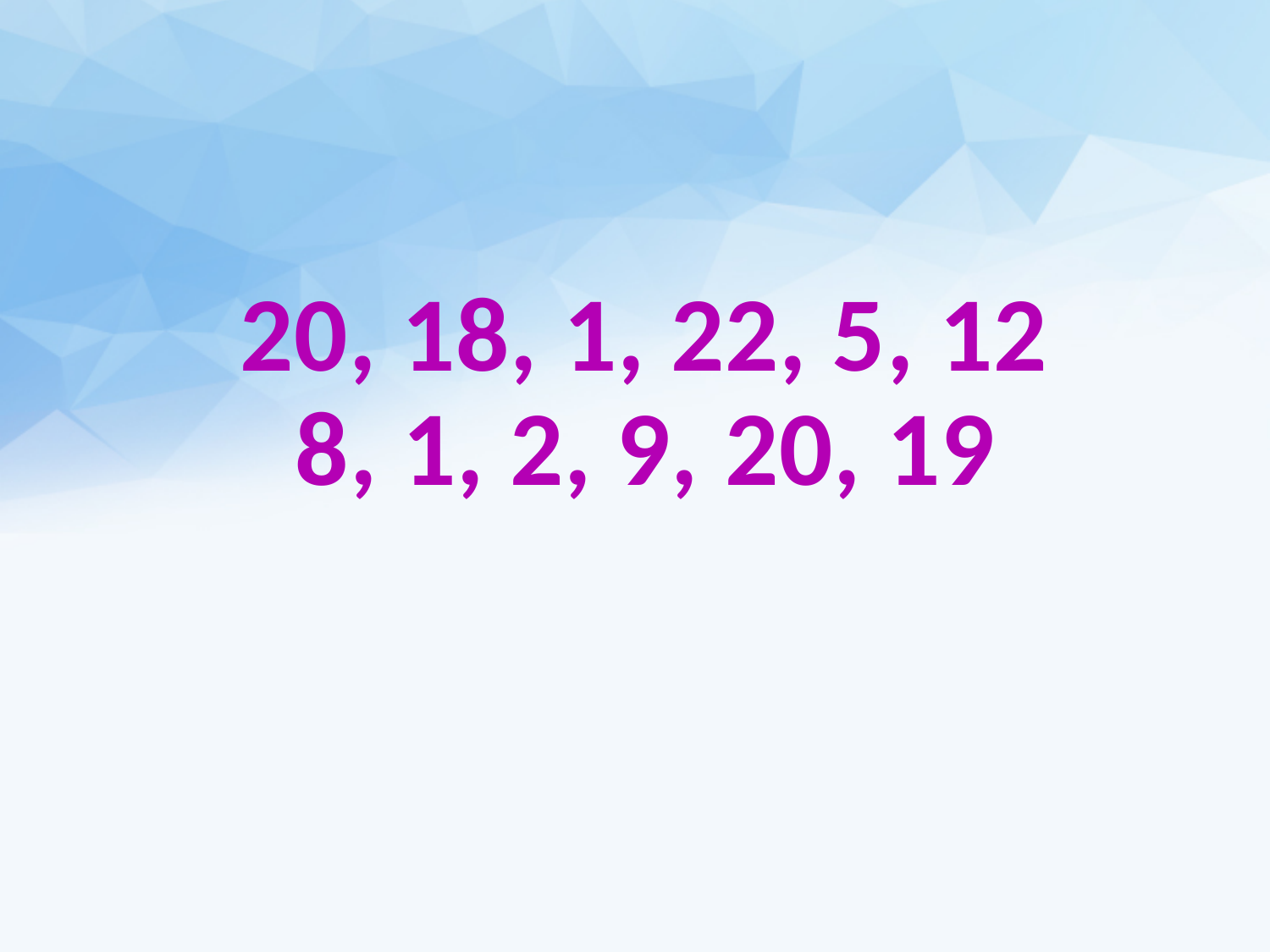

# 20, 18, 1, 22, 5, 12 8, 1, 2, 9, 20, 19